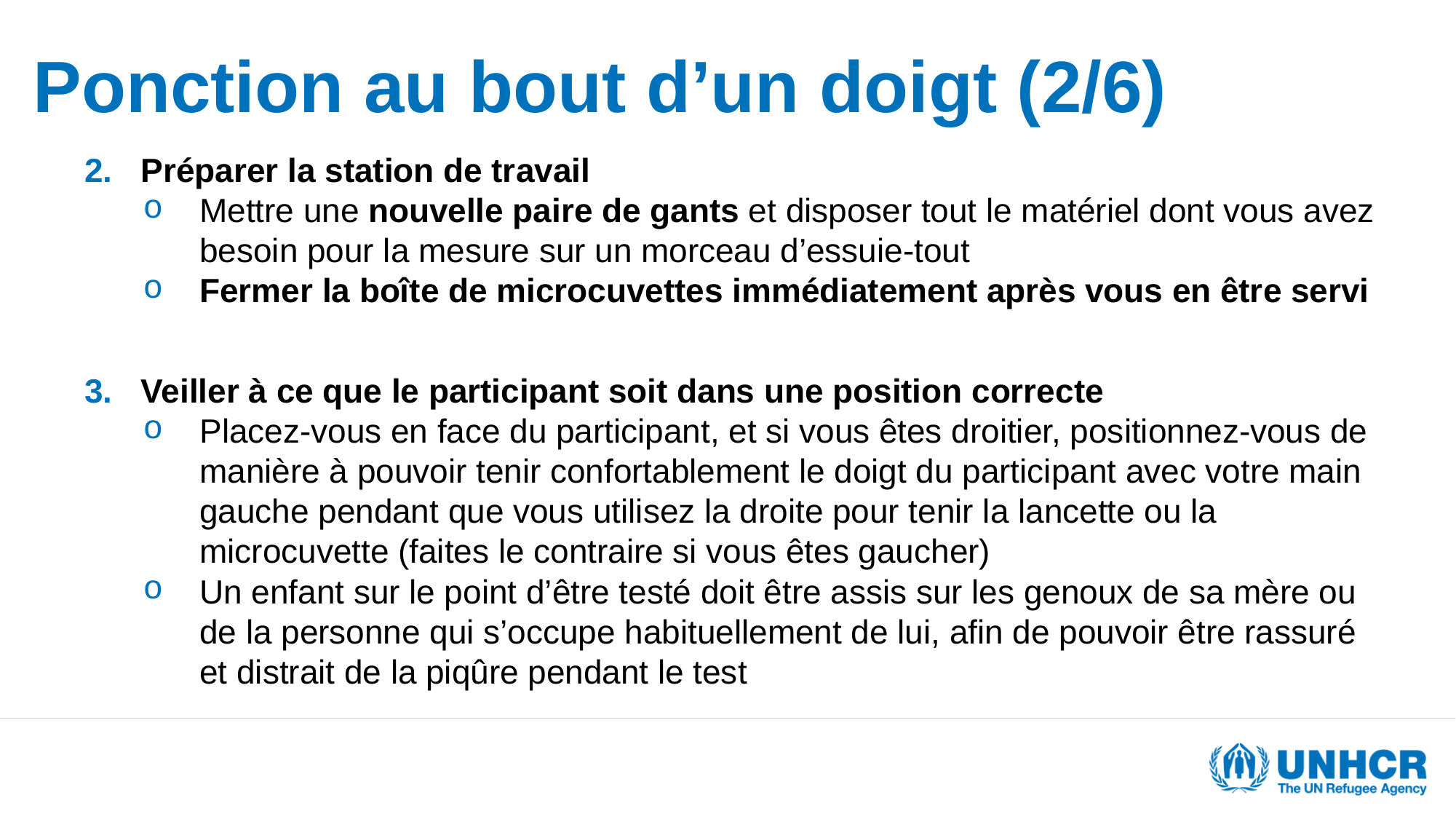

# Ponction au bout d’un doigt (2/6)
Préparer la station de travail
Mettre une nouvelle paire de gants et disposer tout le matériel dont vous avez besoin pour la mesure sur un morceau d’essuie-tout
Fermer la boîte de microcuvettes immédiatement après vous en être servi

Veiller à ce que le participant soit dans une position correcte
Placez-vous en face du participant, et si vous êtes droitier, positionnez-vous de manière à pouvoir tenir confortablement le doigt du participant avec votre main gauche pendant que vous utilisez la droite pour tenir la lancette ou la microcuvette (faites le contraire si vous êtes gaucher)
Un enfant sur le point d’être testé doit être assis sur les genoux de sa mère ou de la personne qui s’occupe habituellement de lui, afin de pouvoir être rassuré et distrait de la piqûre pendant le test